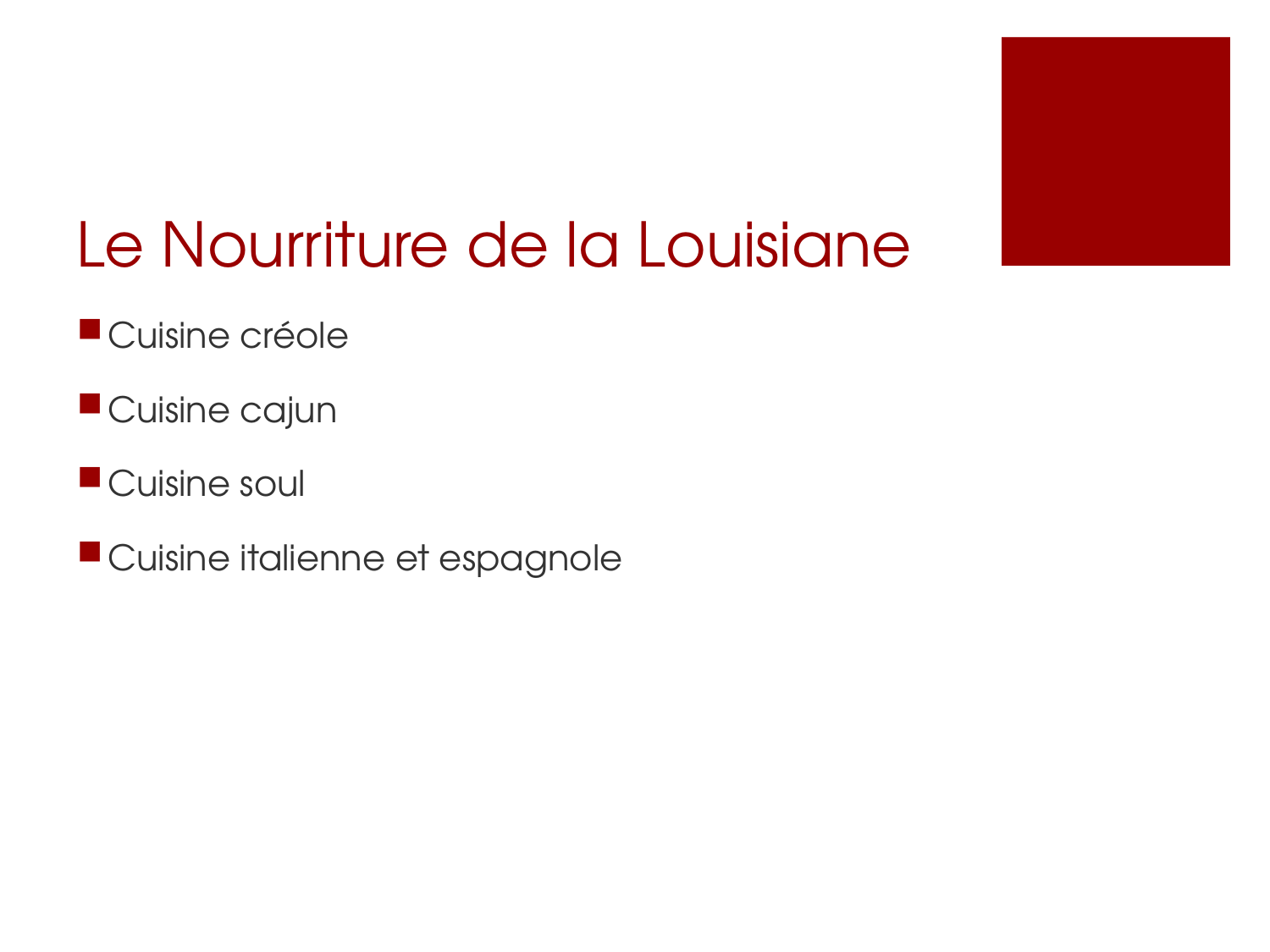

# Le Nourriture de la Louisiane
Cuisine créole
Cuisine cajun
Cuisine soul
Cuisine italienne et espagnole